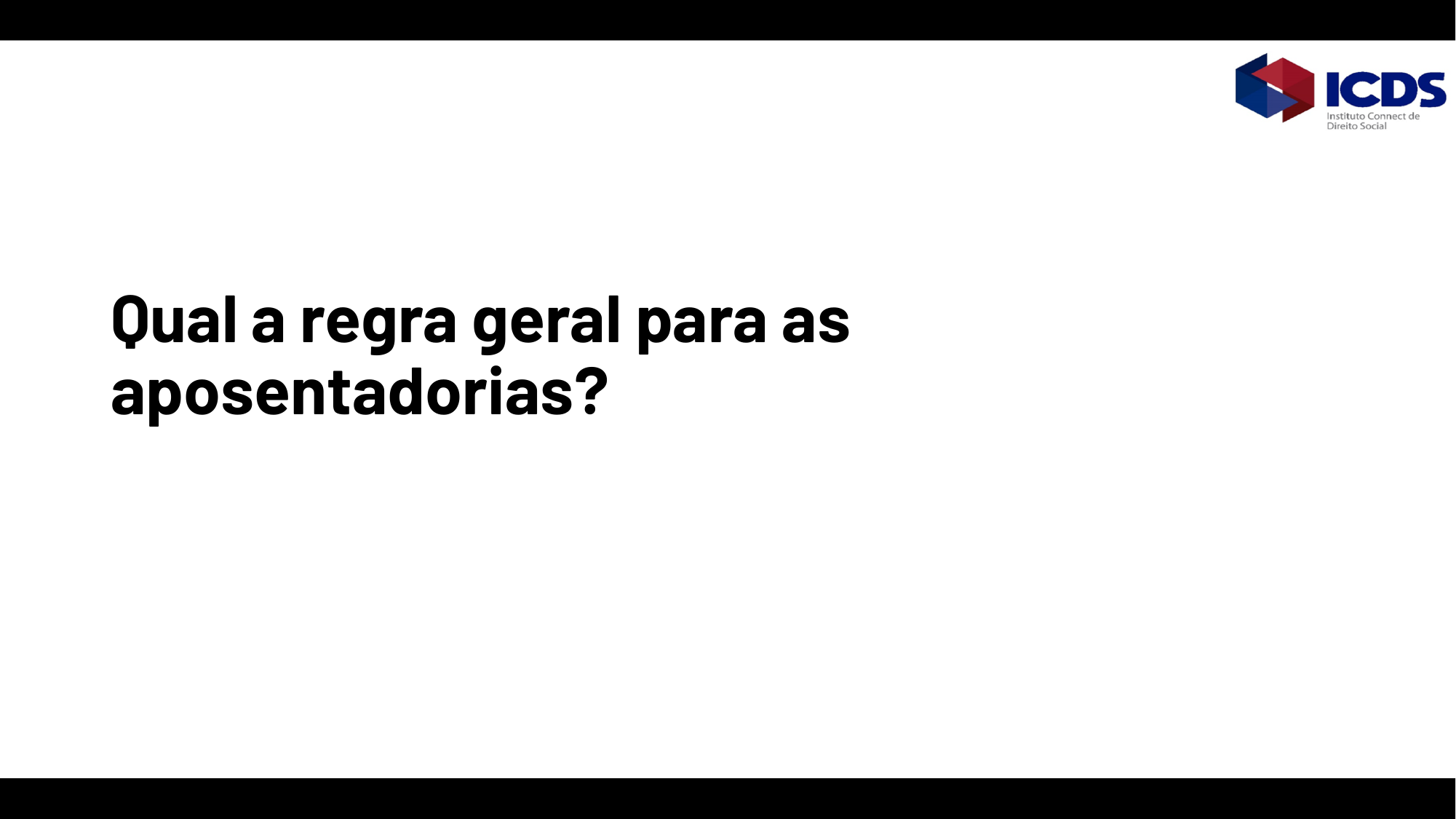

# Qual a regra geral para as aposentadorias?